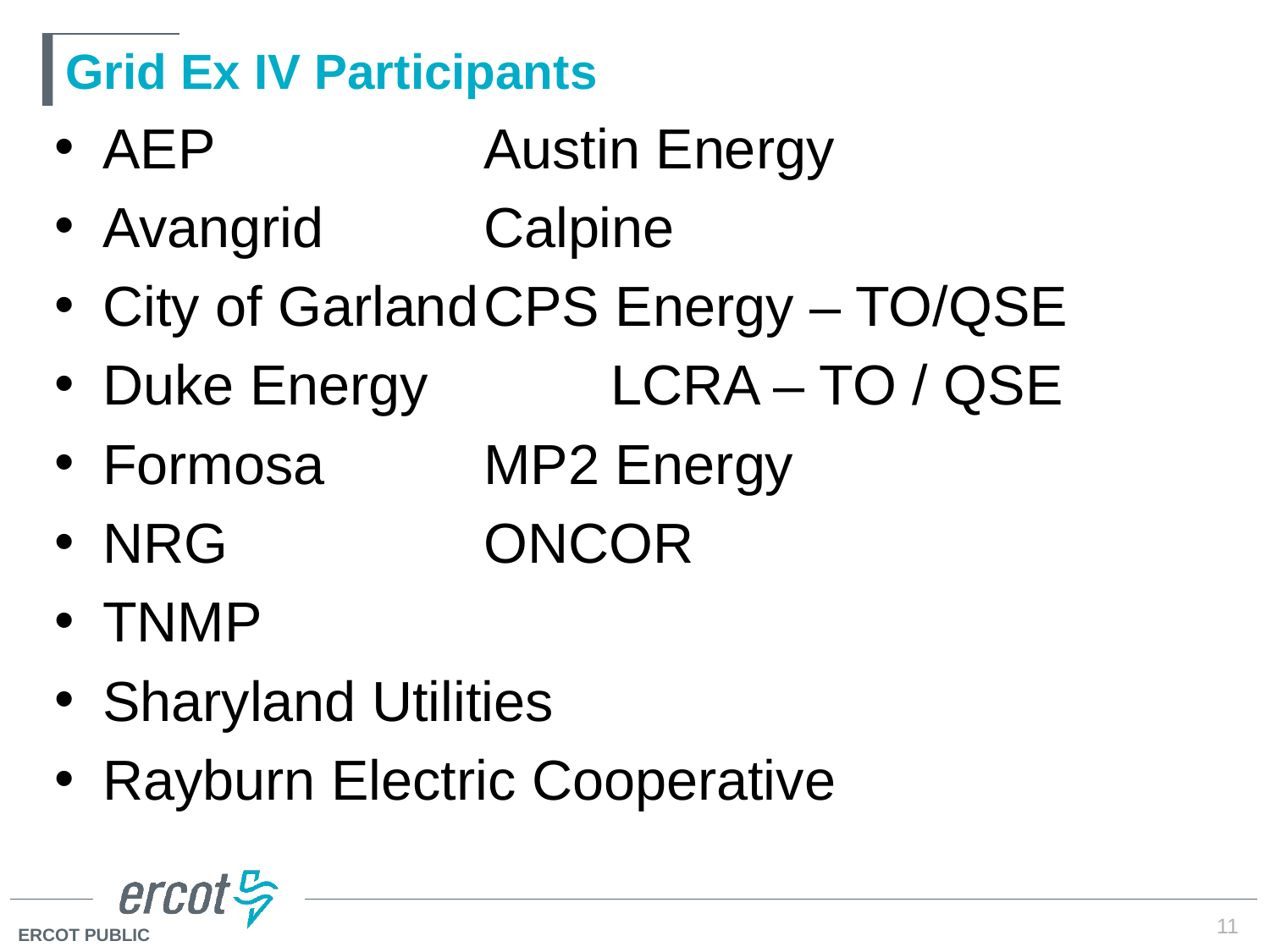

# Grid Ex IV Participants
AEP			Austin Energy
Avangrid		Calpine
City of Garland	CPS Energy – TO/QSE
Duke Energy		LCRA – TO / QSE
Formosa		MP2 Energy
NRG			ONCOR
TNMP
Sharyland Utilities
Rayburn Electric Cooperative
11